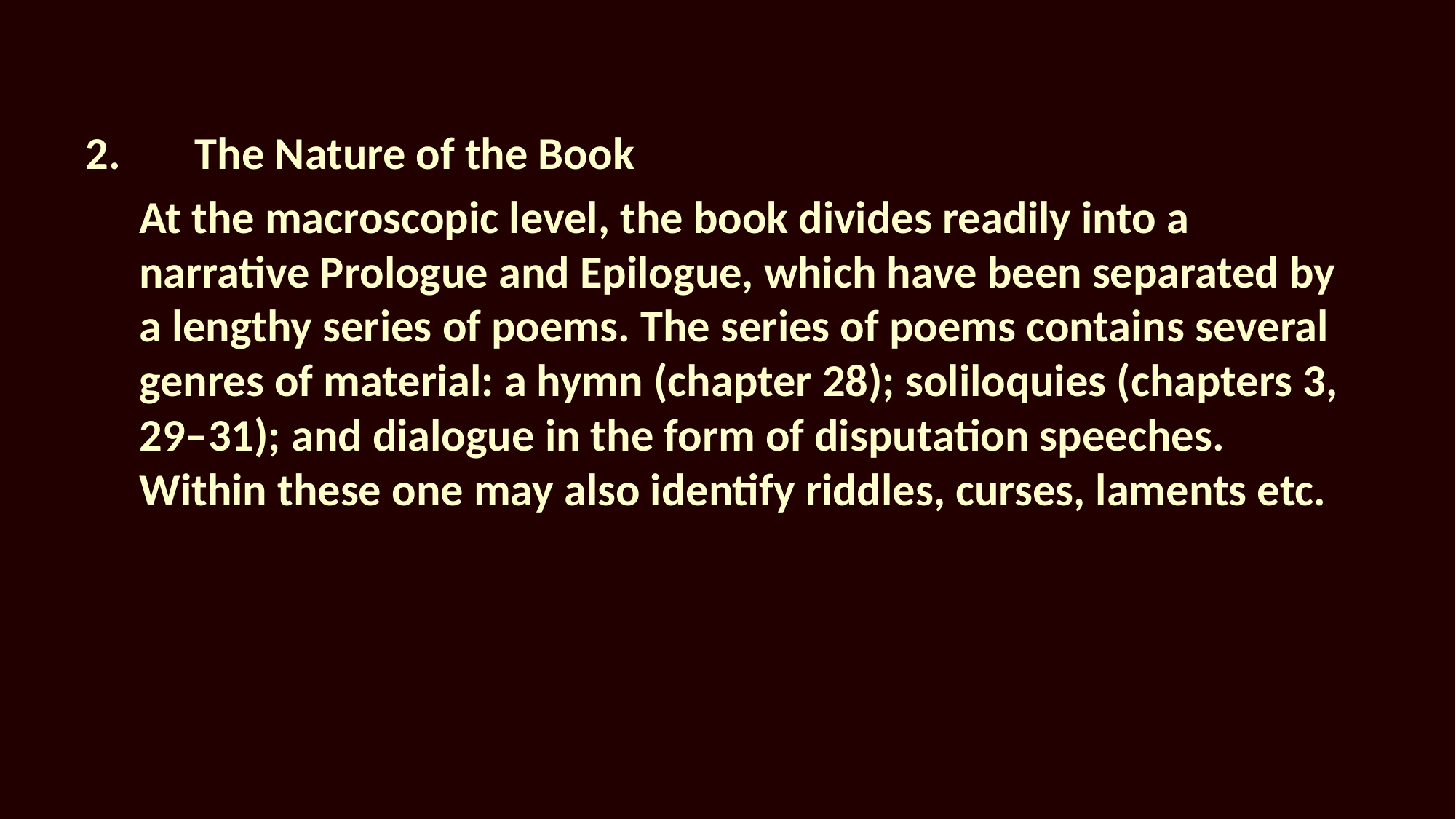

2.	The Nature of the Book
At the macroscopic level, the book divides readily into a narrative Prologue and Epilogue, which have been separated by a lengthy series of poems. The series of poems contains several genres of material: a hymn (chapter 28); soliloquies (chapters 3, 29–31); and dialogue in the form of disputation speeches. Within these one may also identify riddles, curses, laments etc.